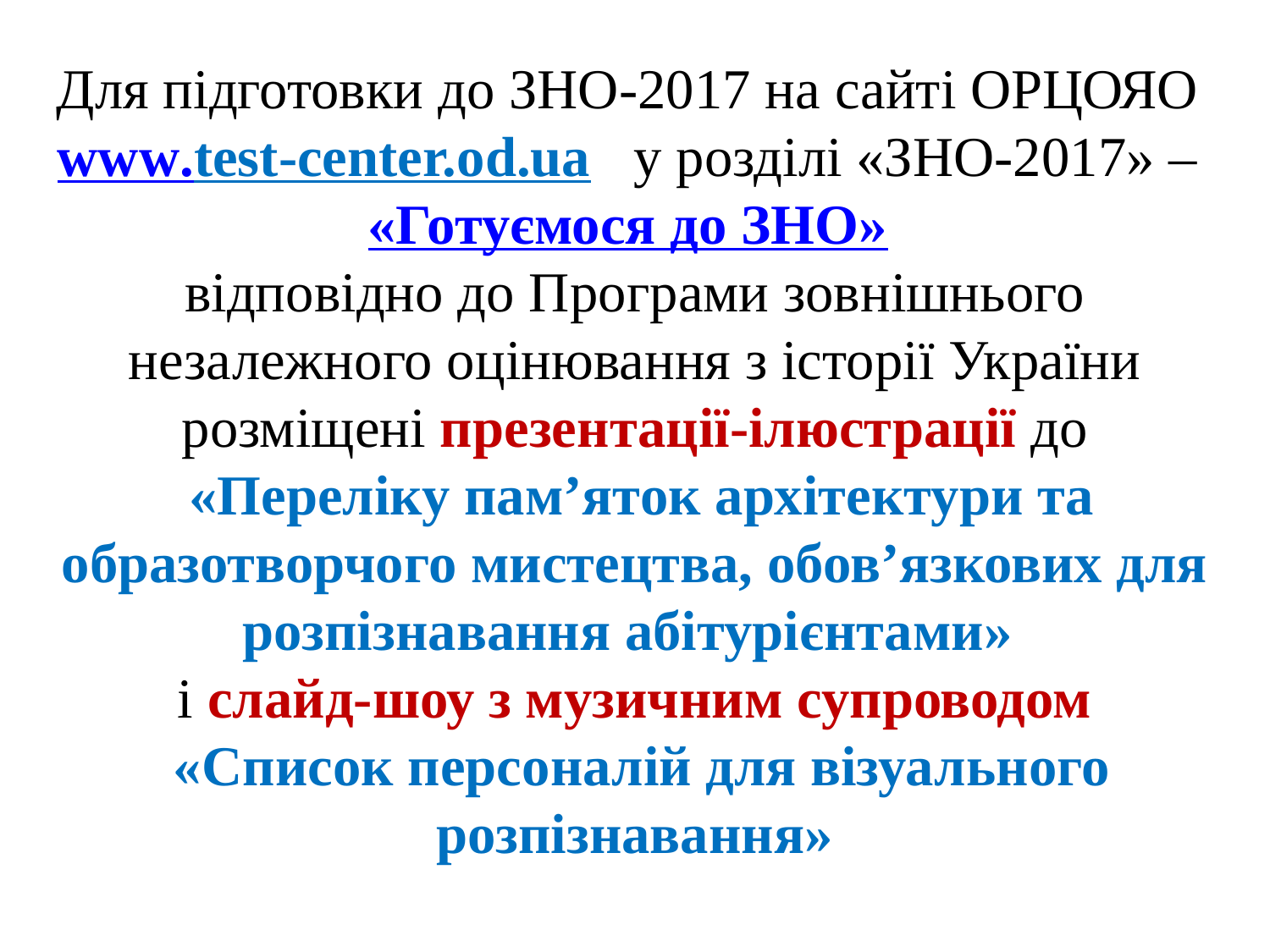

Для підготовки до ЗНО-2017 на сайті ОРЦОЯО www.test-center.od.ua   у розділі «ЗНО-2017» – «Готуємося до ЗНО»
відповідно до Програми зовнішнього незалежного оцінювання з історії України розміщені презентації-ілюстрації до
 «Переліку пам’яток архітектури та образотворчого мистецтва, обов’язкових для розпізнавання абітурієнтами»
і слайд-шоу з музичним супроводом
 «Список персоналій для візуального розпізнавання»